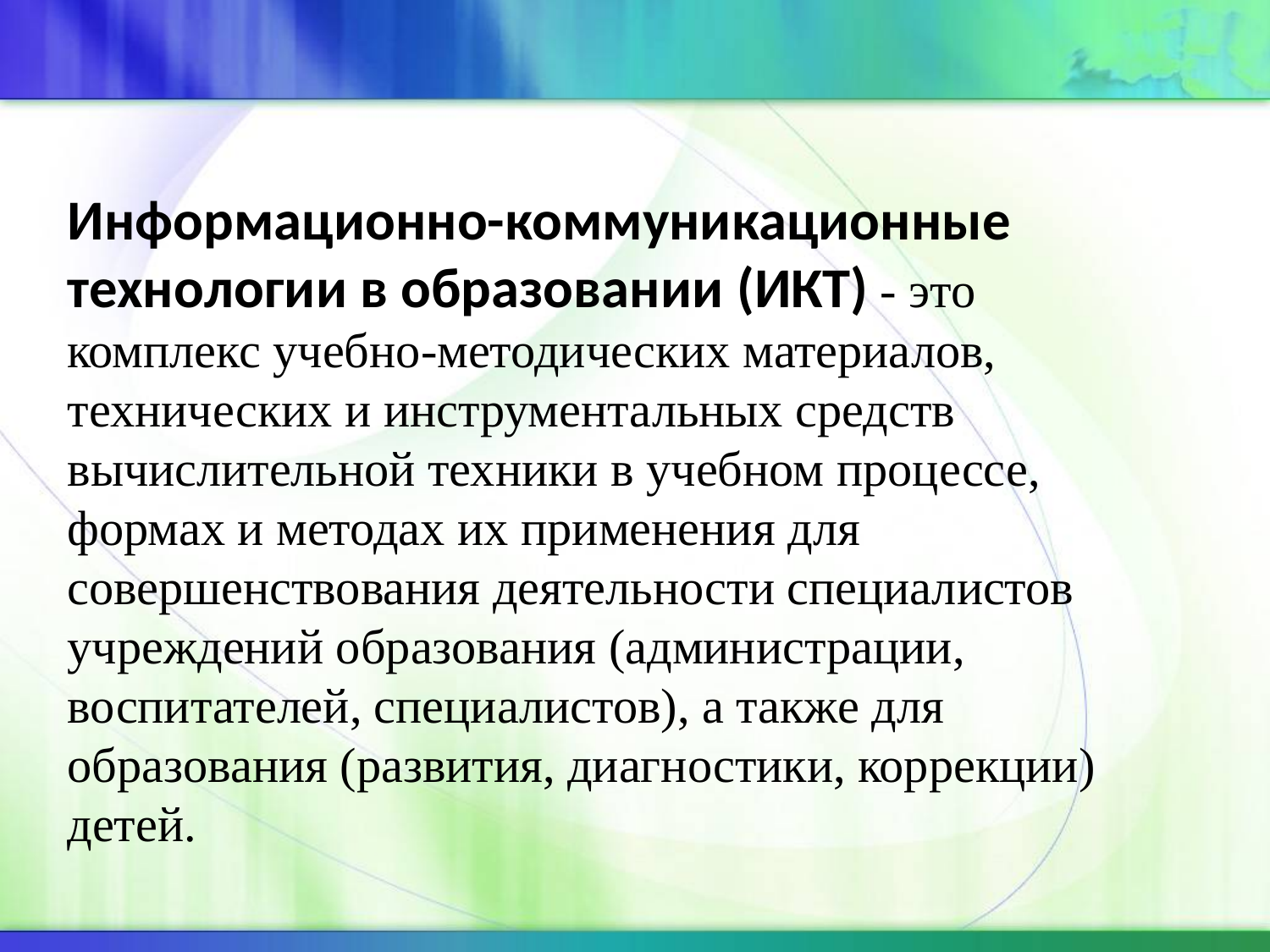

Информационно-коммуникационные технологии в образовании (ИКТ) - это комплекс учебно-методических материалов, технических и инструментальных средств вычислительной техники в учебном процессе, формах и методах их применения для совершенствования деятельности специалистов учреждений образования (администрации, воспитателей, специалистов), а также для образования (развития, диагностики, коррекции) детей.